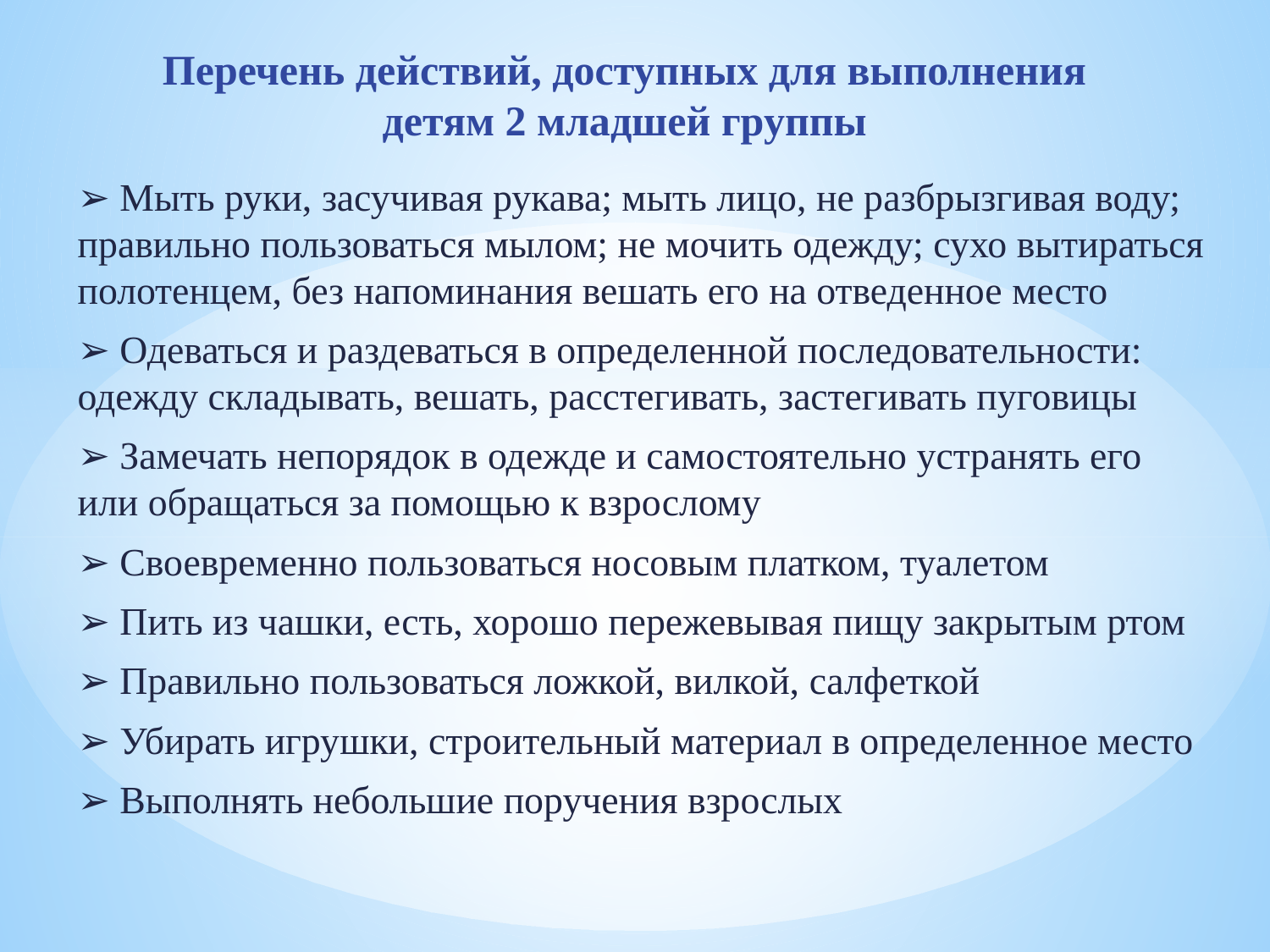

# Перечень действий, доступных для выполнения детям 2 младшей группы
➢ Мыть руки, засучивая рукава; мыть лицо, не разбрызгивая воду; правильно пользоваться мылом; не мочить одежду; сухо вытираться полотенцем, без напоминания вешать его на отведенное место
➢ Одеваться и раздеваться в определенной последовательности: одежду складывать, вешать, расстегивать, застегивать пуговицы
➢ Замечать непорядок в одежде и самостоятельно устранять его или обращаться за помощью к взрослому
➢ Своевременно пользоваться носовым платком, туалетом
➢ Пить из чашки, есть, хорошо пережевывая пищу закрытым ртом
➢ Правильно пользоваться ложкой, вилкой, салфеткой
➢ Убирать игрушки, строительный материал в определенное место
➢ Выполнять небольшие поручения взрослых